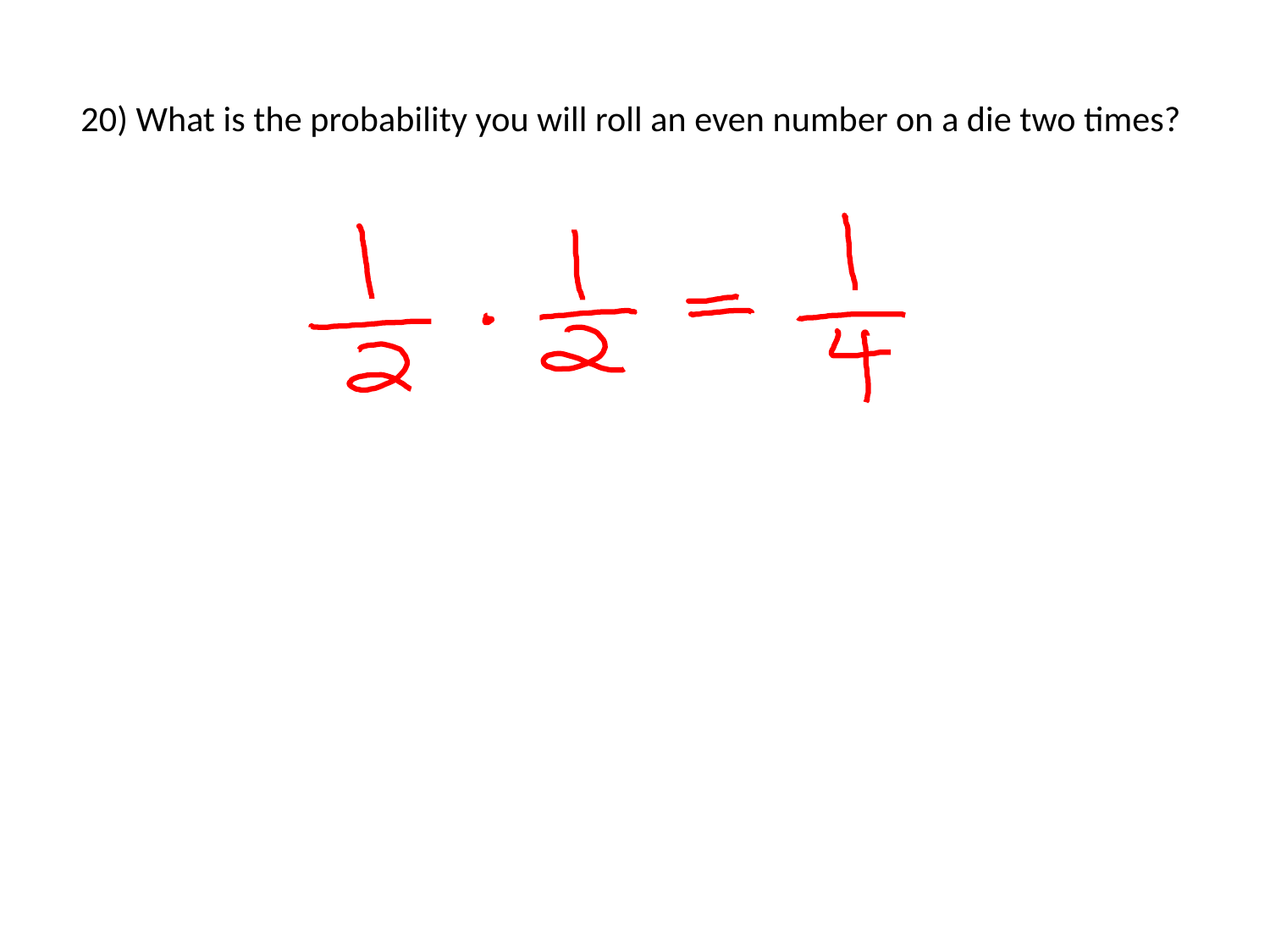

# 20) What is the probability you will roll an even number on a die two times?